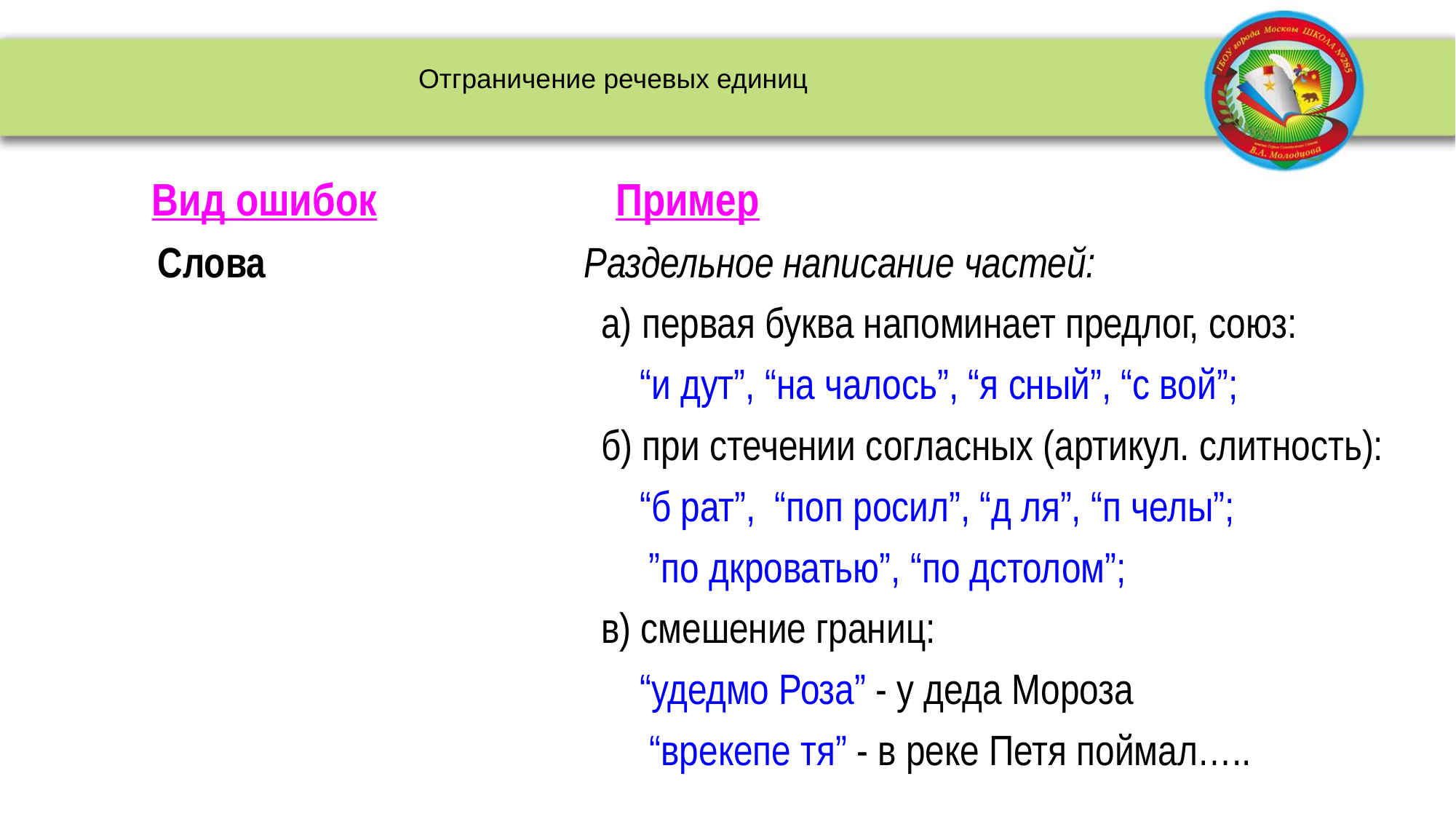

Отграничение речевых единиц
# Вид ошибок                       Пример
    Слова                                 Раздельное написание частей:
                                                  а) первая буква напоминает предлог, союз:
                                                      “и дут”, “на чалось”, “я сный”, “с вой”;
                                                  б) при стечении согласных (артикул. слитность):
                                                      “б рат”,  “поп росил”, “д ля”, “п челы”;
                                                       ”по дкроватью”, “по дстолом”;
                                                  в) смешение границ:
                                                      “удедмо Роза” - у деда Мороза
                                                       “врекепе тя” - в реке Петя поймал…..